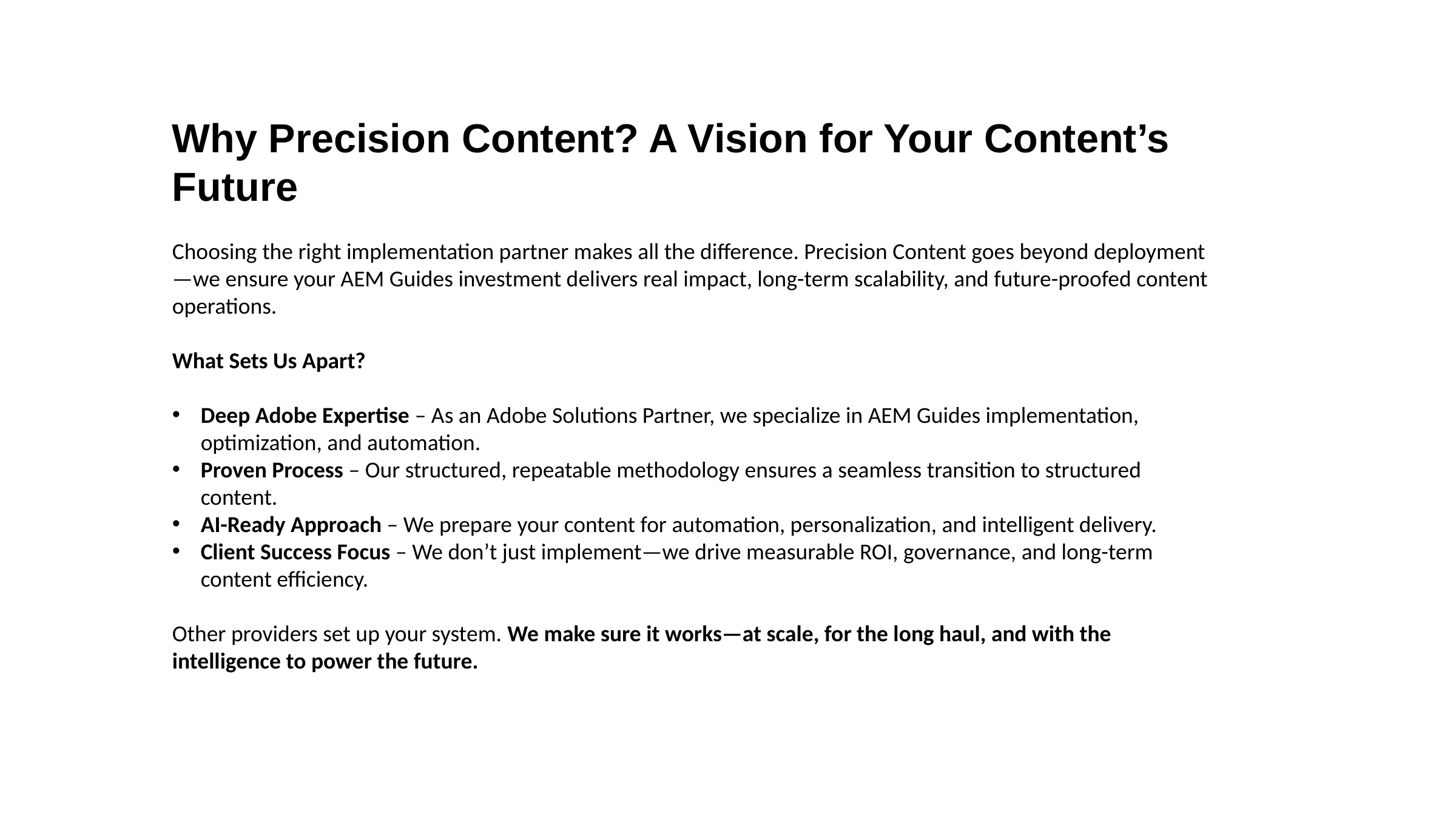

Why Precision Content? A Vision for Your Content’s Future

Choosing the right implementation partner makes all the difference. Precision Content goes beyond deployment—we ensure your AEM Guides investment delivers real impact, long-term scalability, and future-proofed content operations.

What Sets Us Apart?

Deep Adobe Expertise – As an Adobe Solutions Partner, we specialize in AEM Guides implementation, optimization, and automation.
Proven Process – Our structured, repeatable methodology ensures a seamless transition to structured content.
AI-Ready Approach – We prepare your content for automation, personalization, and intelligent delivery.
Client Success Focus – We don’t just implement—we drive measurable ROI, governance, and long-term content efficiency.

Other providers set up your system. We make sure it works—at scale, for the long haul, and with the intelligence to power the future.